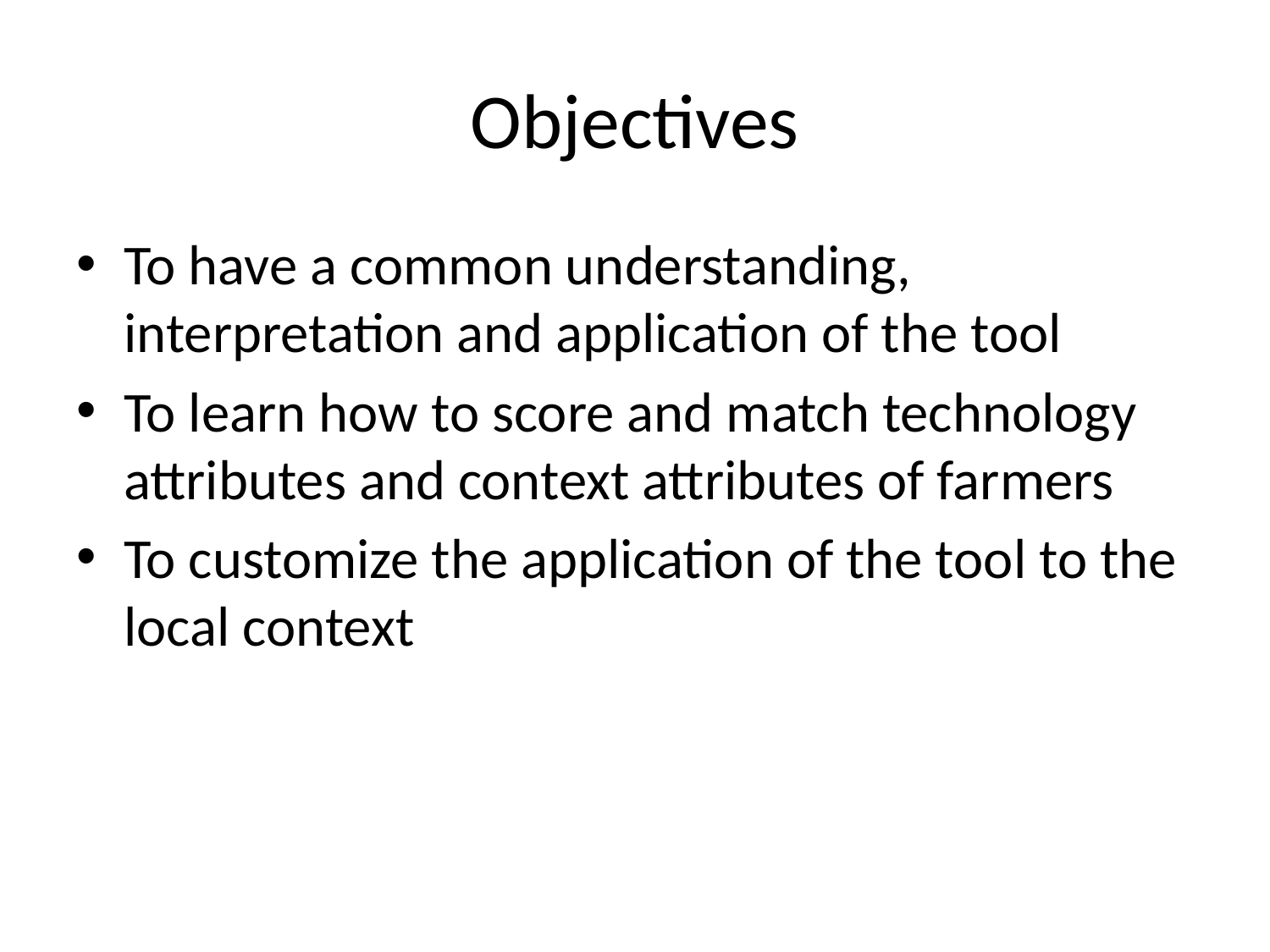

# Objectives
To have a common understanding, interpretation and application of the tool
To learn how to score and match technology attributes and context attributes of farmers
To customize the application of the tool to the local context